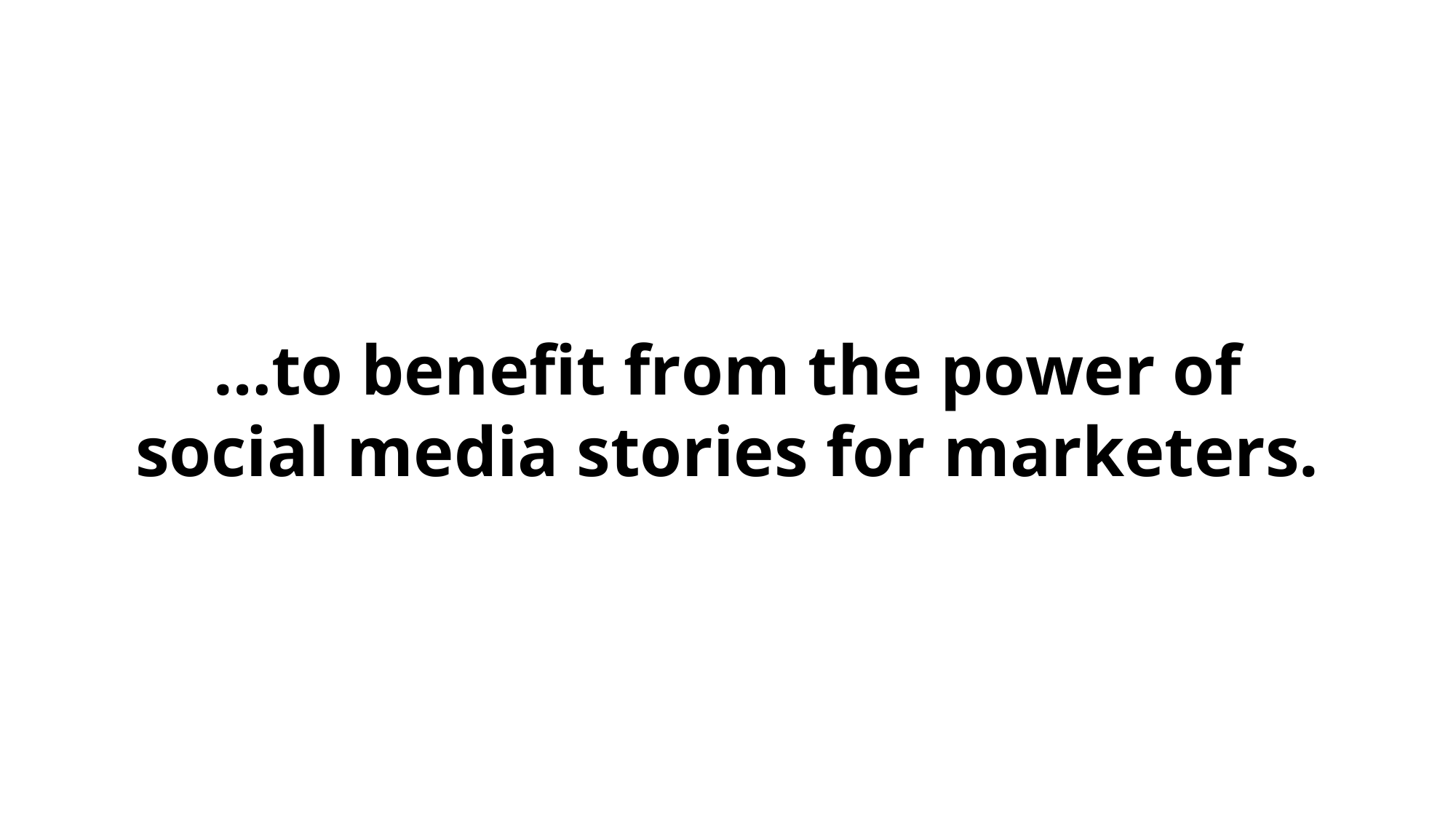

…to benefit from the power of social media stories for marketers.